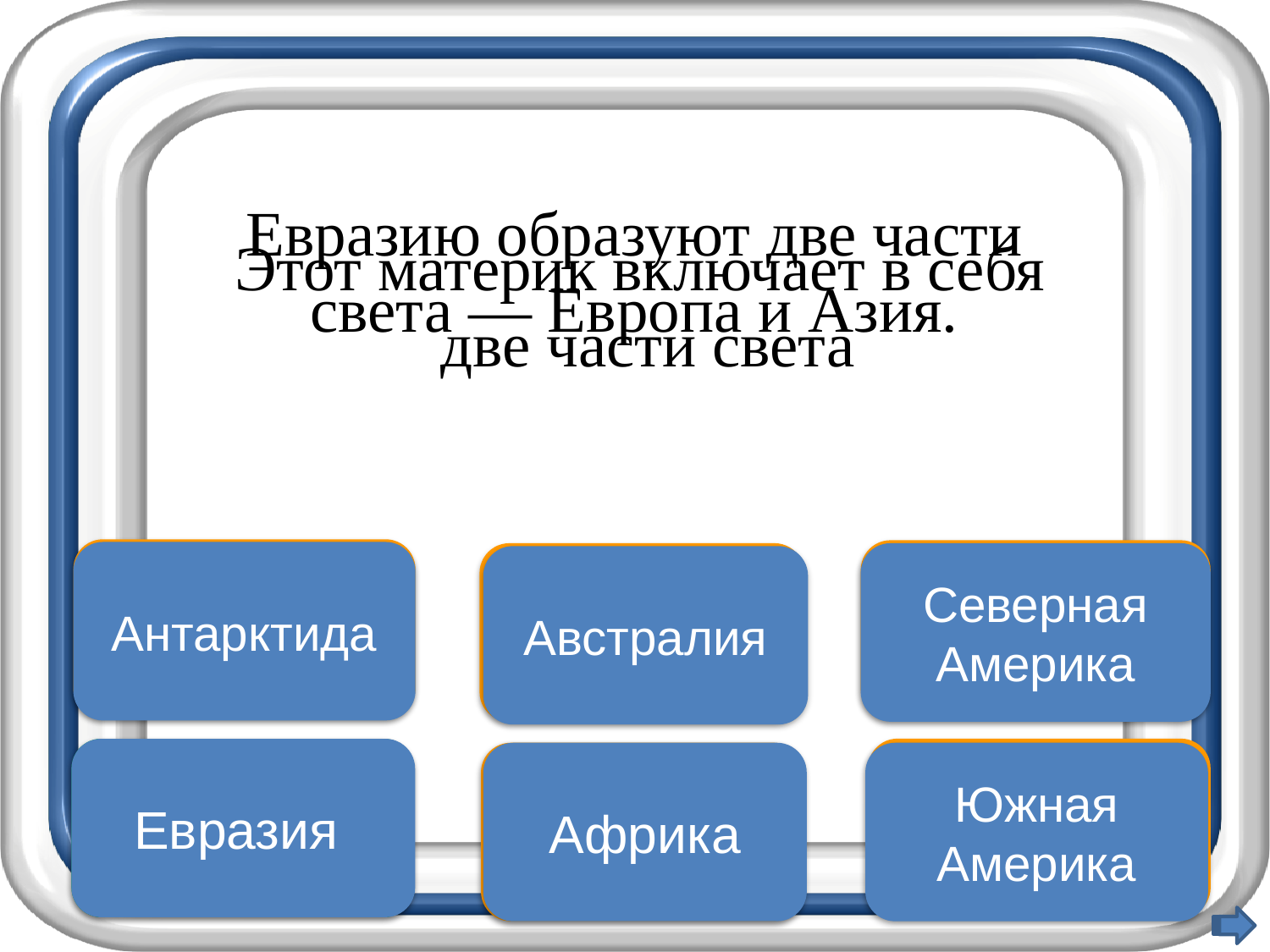

Евразию образуют две части света — Европа и Азия.
Этот материк включает в себя
две части света
Подумай хорошо

Подумай хорошо
Антарктида
Увы, неверно
Северная Америка

Австралия

Неверно
Правильно
Евразия
Подумай ещё
Африка
Южная Америка